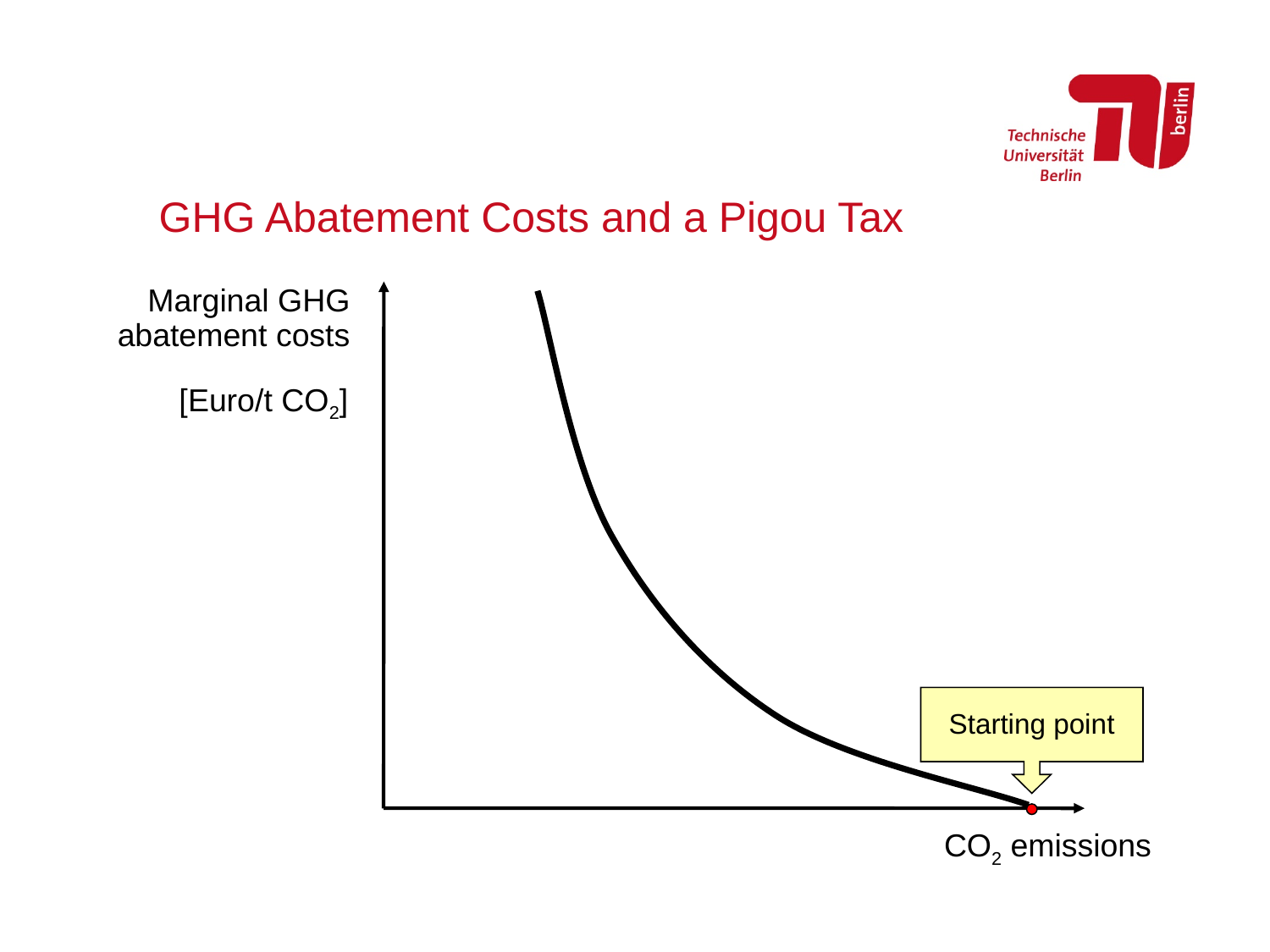

GHG Abatement Costs and a Pigou Tax
Marginal GHG abatement costs

[Euro/t CO2]
Starting point

CO2 emissions